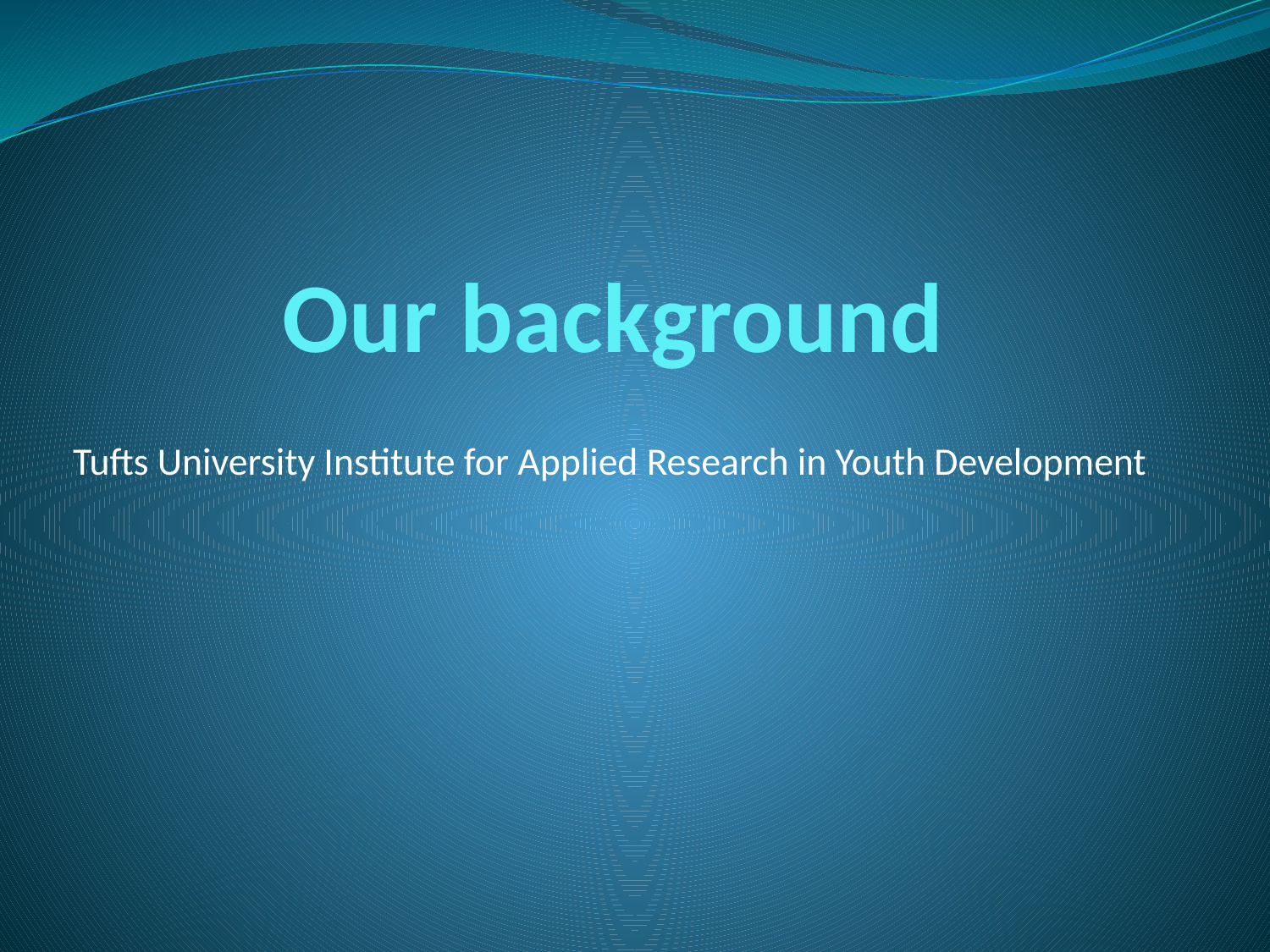

# Our background

Tufts University Institute for Applied Research in Youth Development